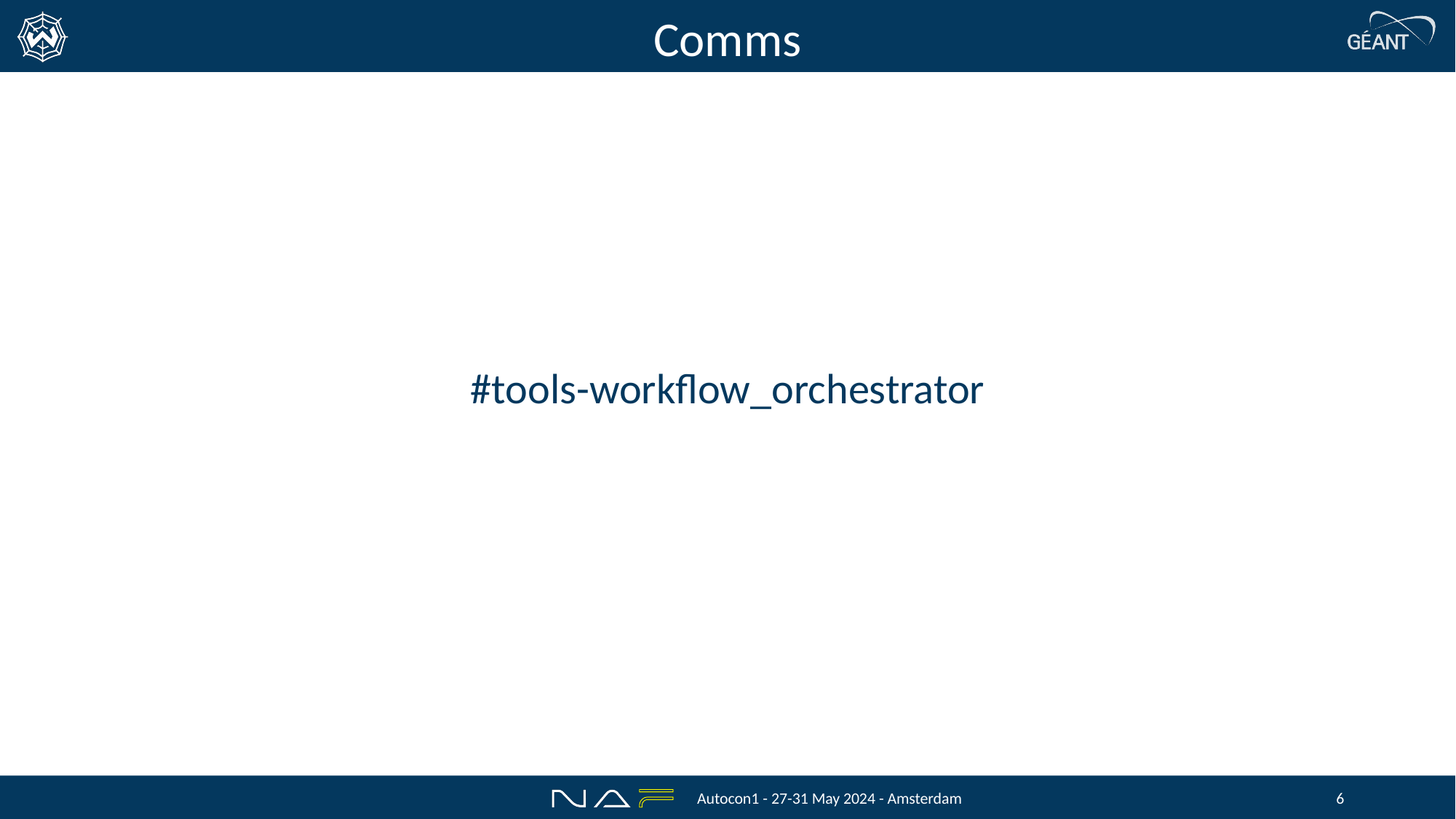

# Comms

#tools-workflow_orchestrator
Autocon1 - 27-31 May 2024 - Amsterdam
6